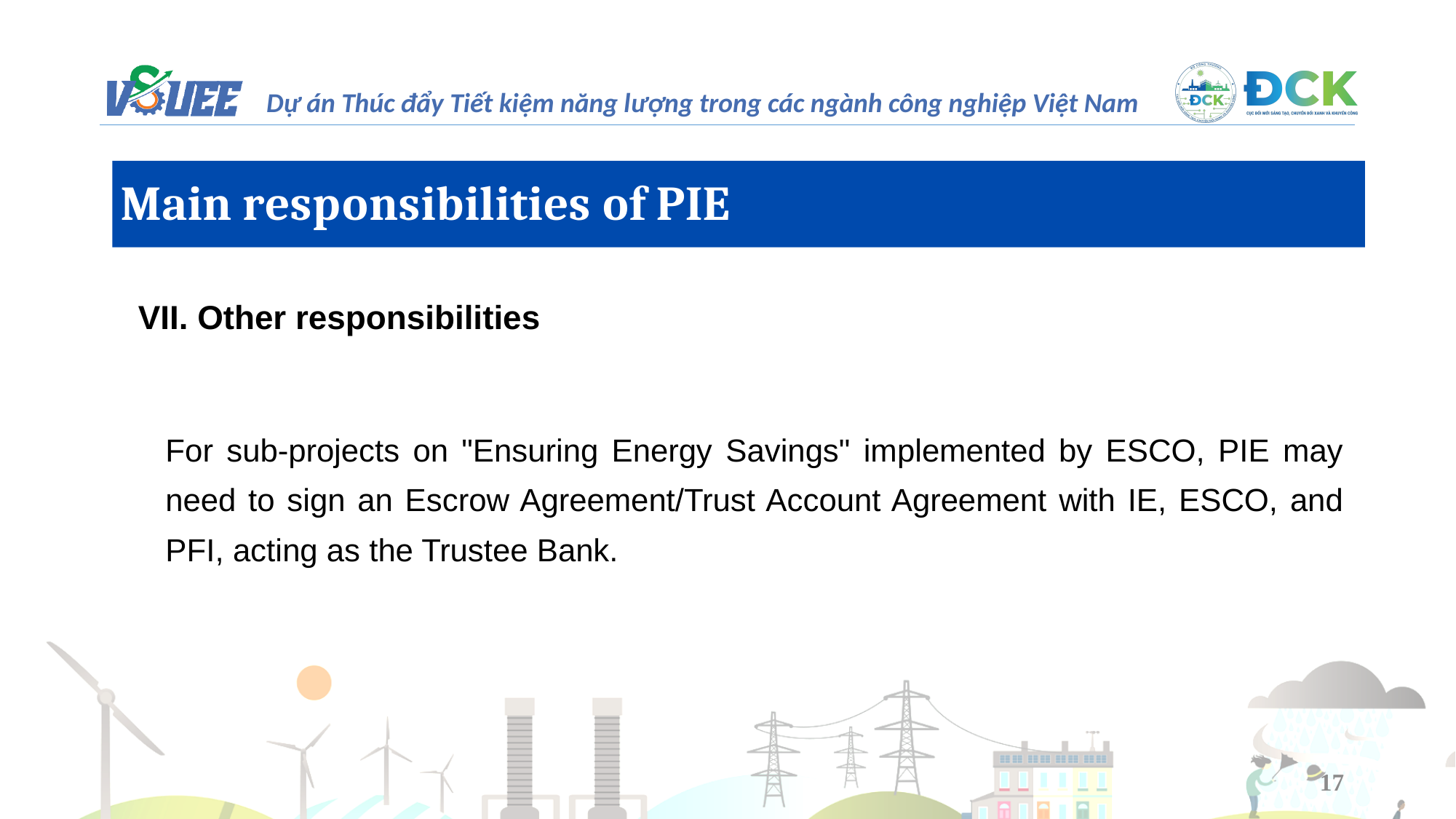

Main responsibilities of PIE
VII. Other responsibilities

For sub-projects on "Ensuring Energy Savings" implemented by ESCO, PIE may need to sign an Escrow Agreement/Trust Account Agreement with IE, ESCO, and PFI, acting as the Trustee Bank.
17